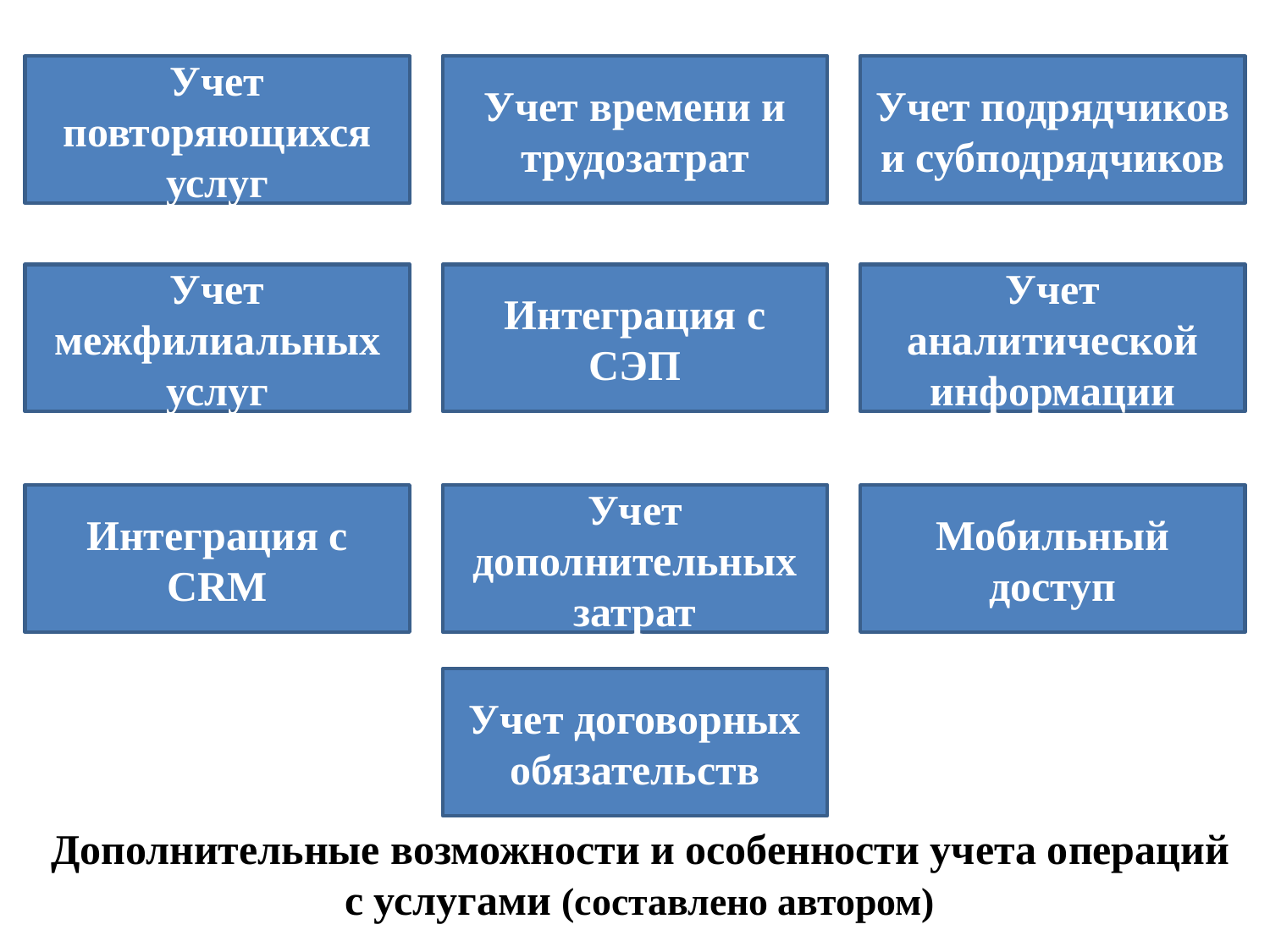

Учет повторяющихся услуг
Учет времени и трудозатрат
Учет подрядчиков и субподрядчиков
Учет межфилиальных услуг
Интеграция с СЭП
Учет аналитической информации
Интеграция с CRM
Учет дополнительных затрат
Мобильный доступ
Учет договорных обязательств
Дополнительные возможности и особенности учета операций с услугами (составлено автором)